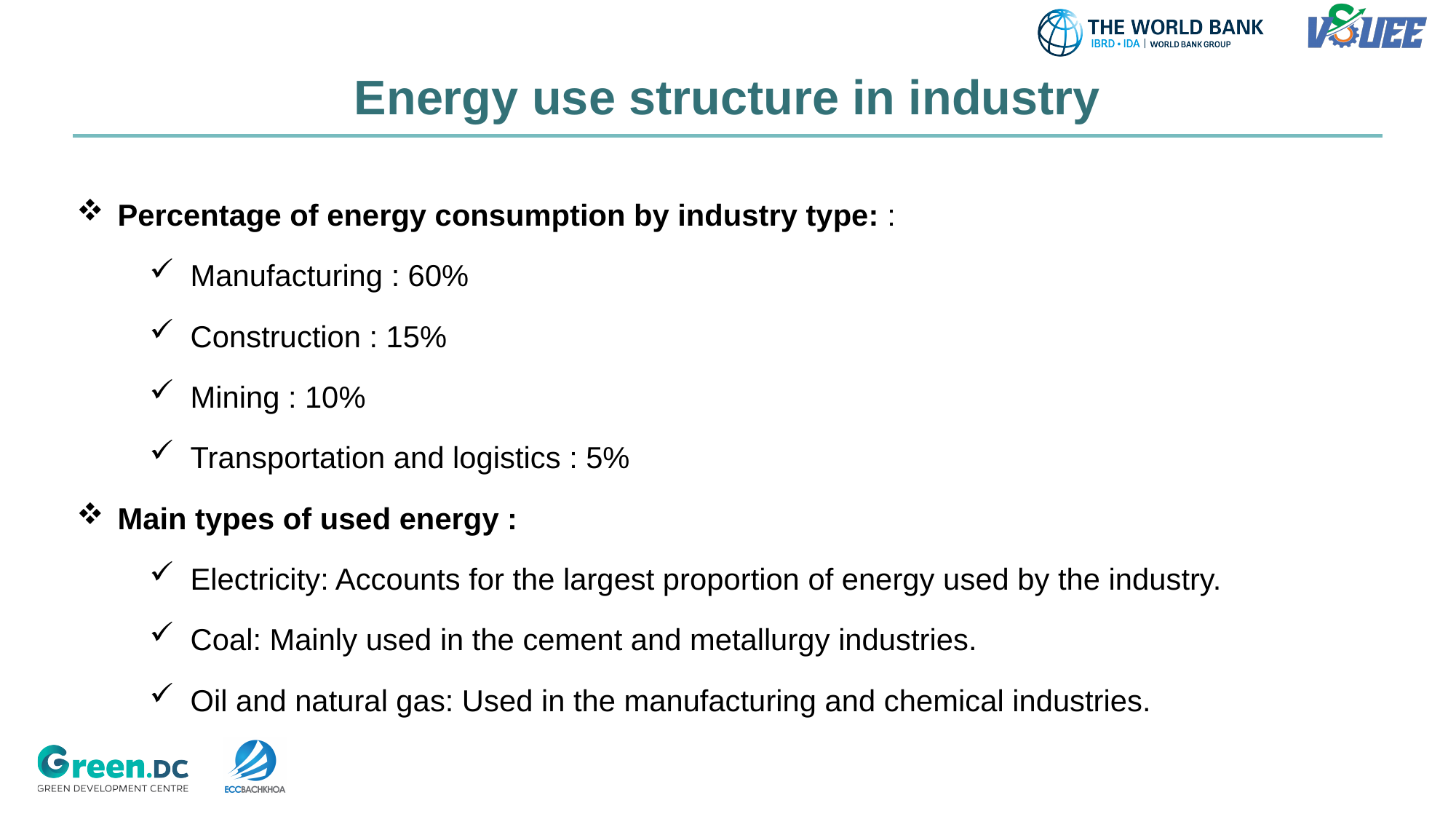

# Energy use structure in industry
Percentage of energy consumption by industry type: :
Manufacturing : 60%
Construction : 15%
Mining : 10%
Transportation and logistics : 5%
Main types of used energy :
Electricity: Accounts for the largest proportion of energy used by the industry.
Coal: Mainly used in the cement and metallurgy industries.
Oil and natural gas: Used in the manufacturing and chemical industries.